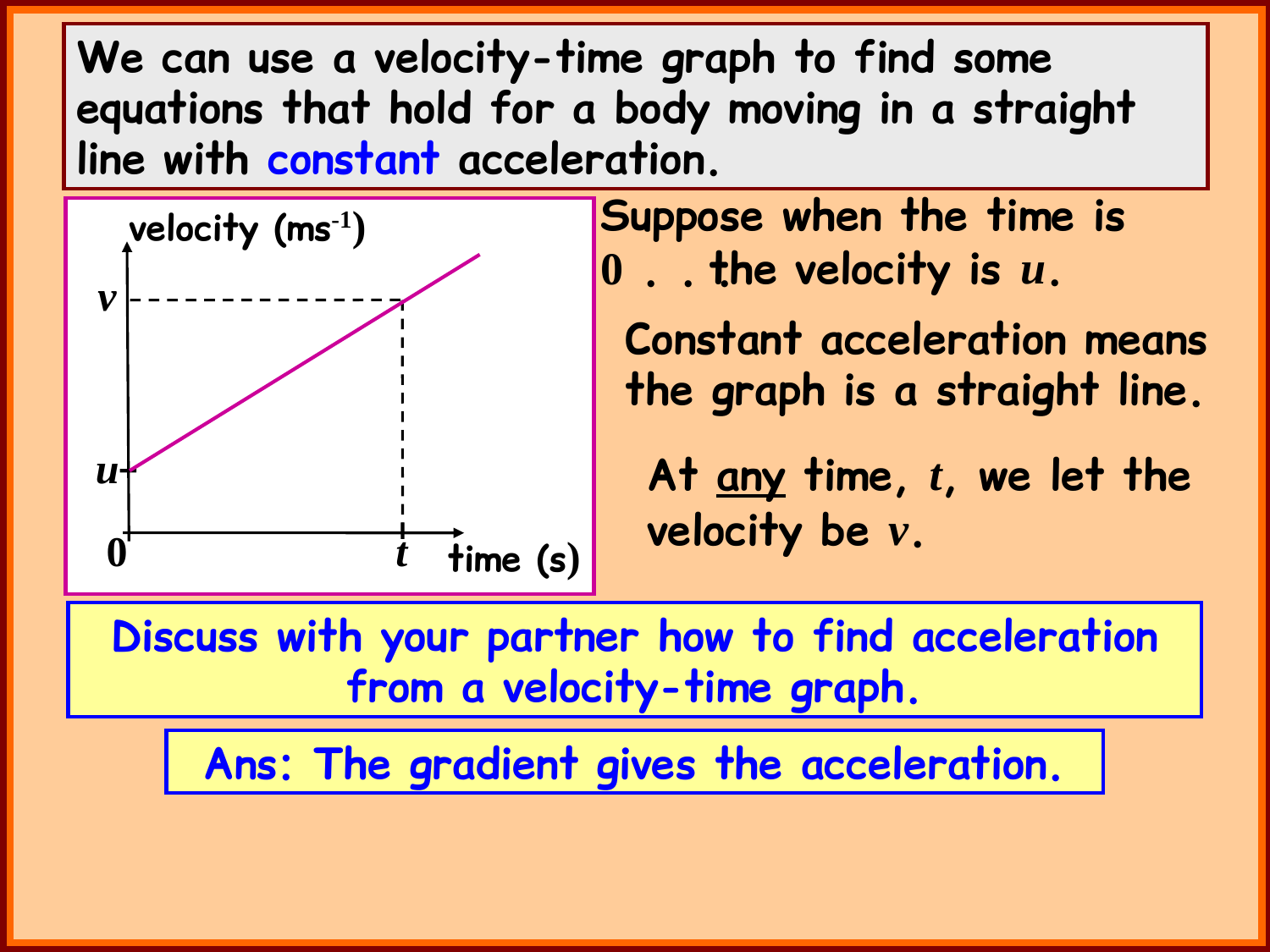

We can use a velocity-time graph to find some equations that hold for a body moving in a straight line with constant acceleration.
Suppose when the time is 0 . . .
velocity (ms-1)

the velocity is u.

v

Constant acceleration means the graph is a straight line.
u
At any time, t, we let the velocity be v.

0
t
time (s)

Discuss with your partner how to find acceleration from a velocity-time graph.
Ans: The gradient gives the acceleration.